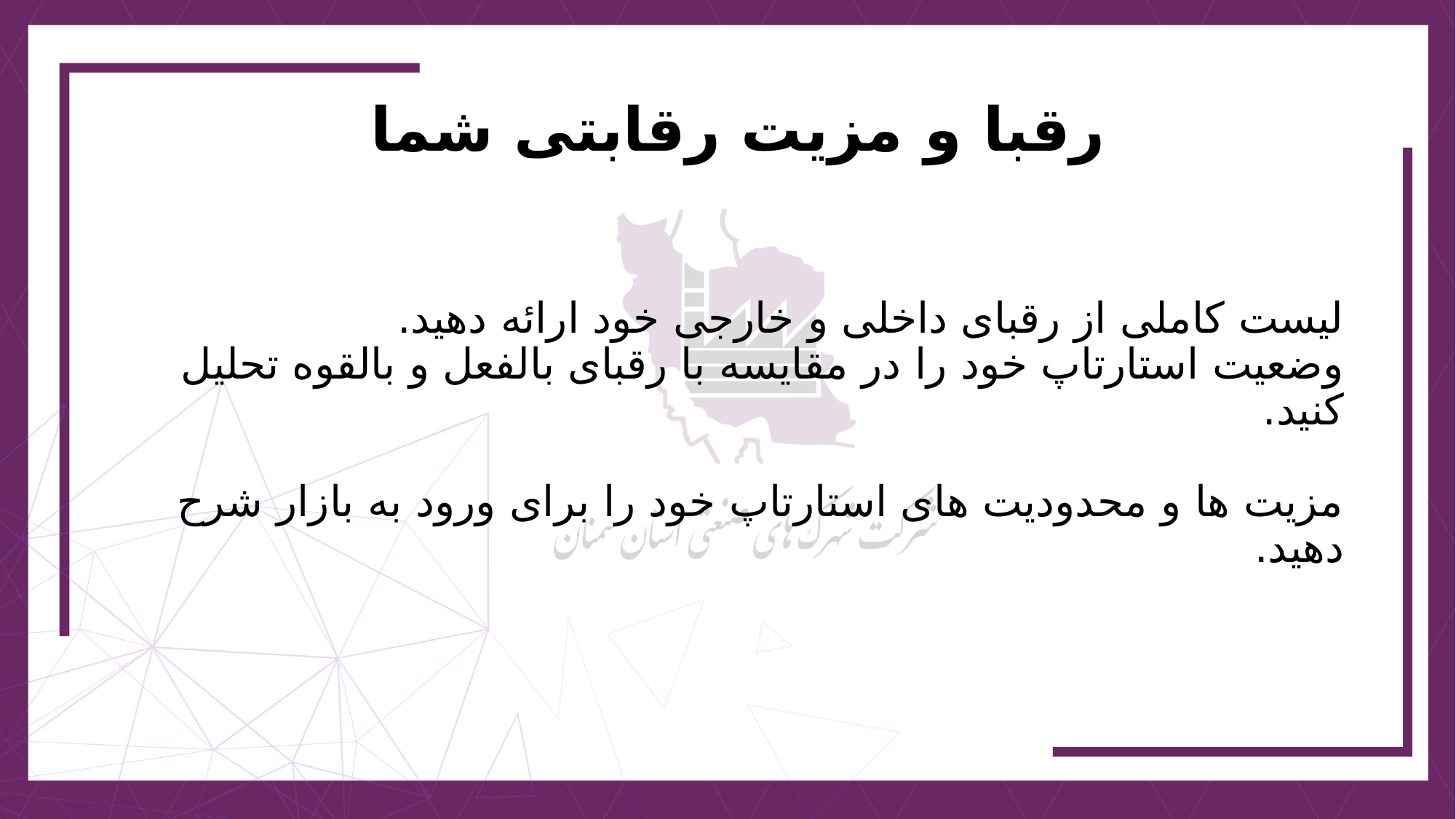

رقبا و مزيت رقابتی شما
# ليست کاملی از رقبای داخلی و خارجی خود ارائه دهيد. وضعيت استارتاپ خود را در مقايسه با رقبای بالفعل و بالقوه تحليل کنيد. مزيت ها و محدوديت های استارتاپ خود را برای ورود به بازار شرح دهيد.